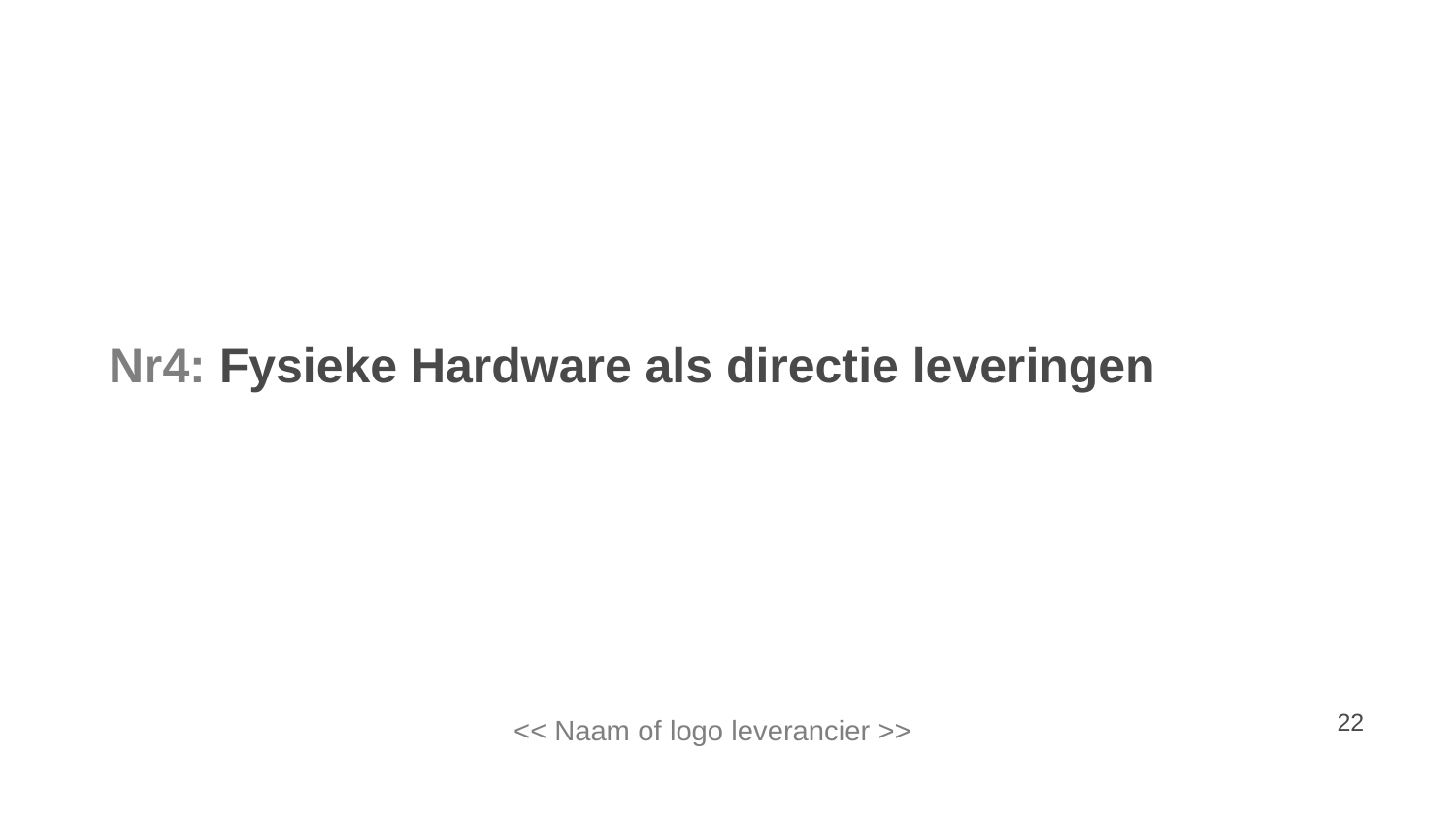

# Nr4: Fysieke Hardware als directie leveringen
<< Naam of logo leverancier >>